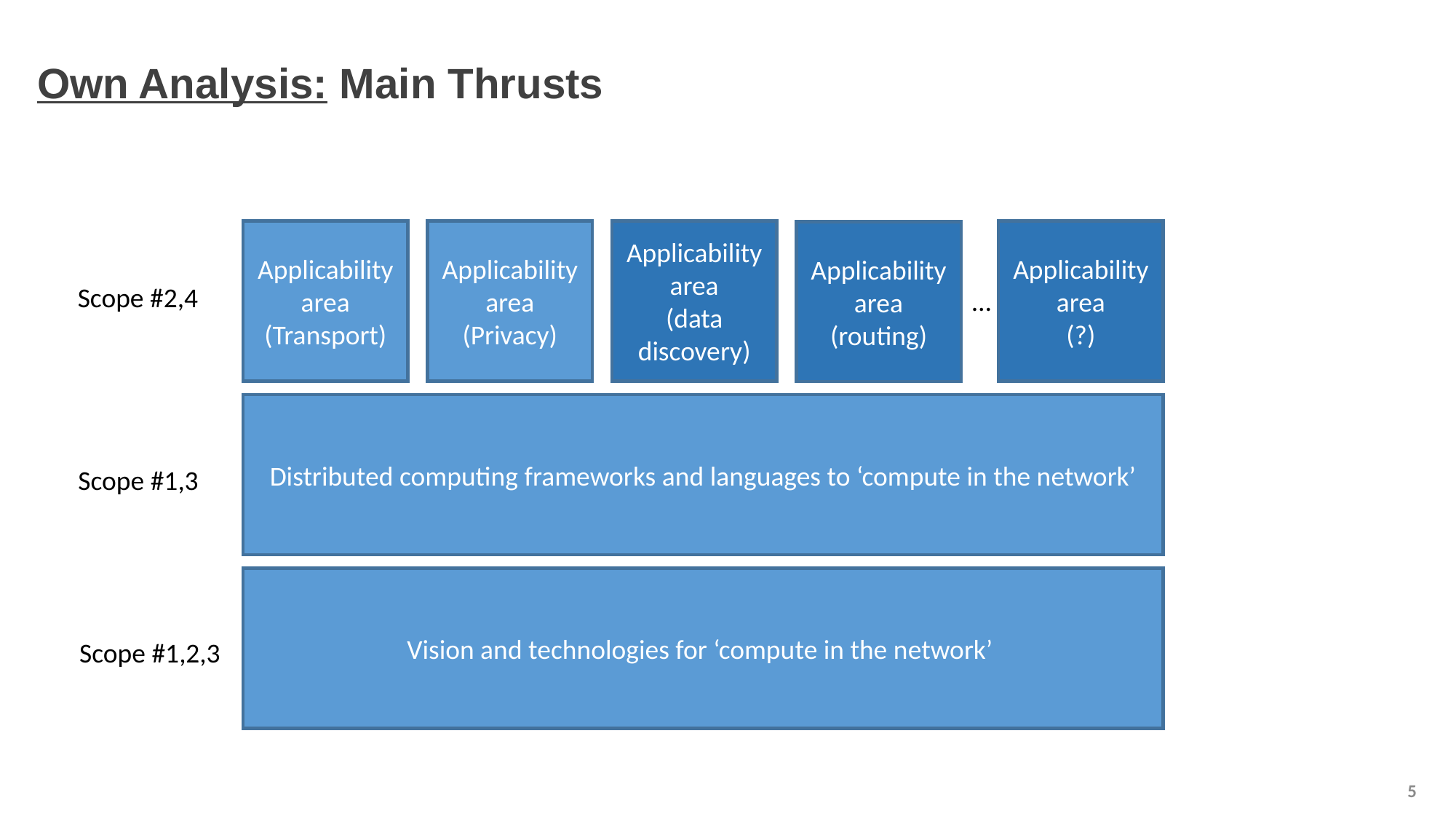

# Own Analysis: Main Thrusts

Applicability area
(Transport)
Applicability area
(Privacy)
Applicability area
(data discovery)
Applicability area
(?)
…
Applicability area
(routing)
Scope #2,4
Distributed computing frameworks and languages to ‘compute in the network’
Scope #1,3
Vision and technologies for ‘compute in the network’
Scope #1,2,3
5